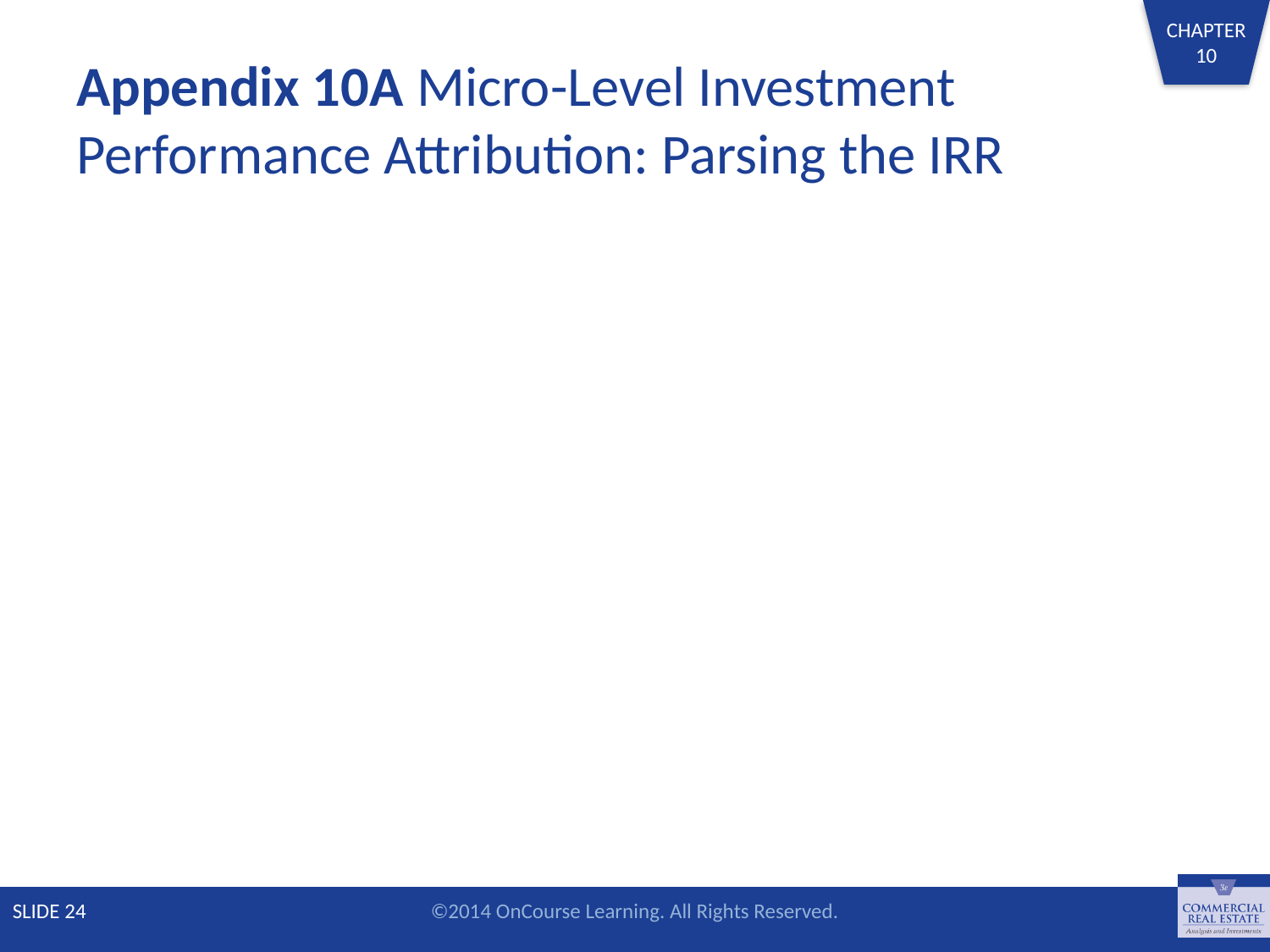

# Appendix 10A Micro-Level Investment Performance Attribution: Parsing the IRR

SLIDE 24